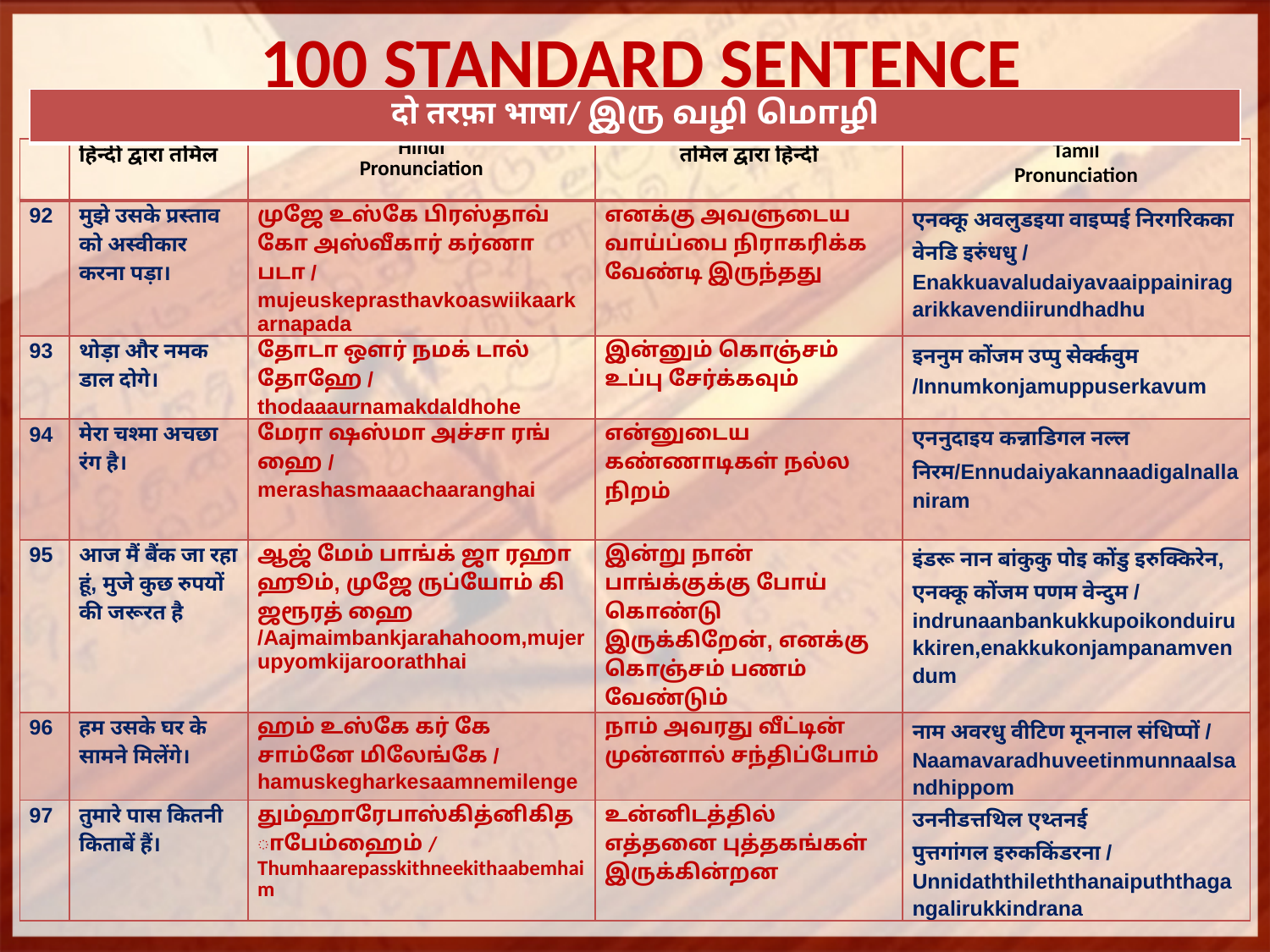

# 100 STANDARD SENTENCE
| दो तरफ़ा भाषा/ இரு வழி மொழி |
| --- |
|  | हिन्दी द्वारा तमिल | Hindi Pronunciation | तमिल द्वारा हिन्दी | Tamil Pronunciation |
| --- | --- | --- | --- | --- |
| 92 | मुझे उसके प्रस्ताव को अस्वीकार करना पड़ा। | முஜே உஸ்கே பிரஸ்தாவ் கோ அஸ்வீகார் கர்ணா படா / mujeuskeprasthavkoaswiikaarkarnapada | எனக்கு அவளுடைய வாய்ப்பை நிராகரிக்க வேண்டி இருந்தது | एनक्कू अवलुडइया वाइप्पई निरगरिकका वेनडि इरुंधधु / Enakkuavaludaiyavaaippainiragarikkavendiirundhadhu |
| 93 | थोड़ा और नमक डाल दोगे। | தோடா ஔர் நமக் டால் தோஹே / thodaaaurnamakdaldhohe | இன்னும் கொஞ்சம் உப்பு சேர்க்கவும் | इननुम कोंजम उप्पु सेर्क्कवुम /Innumkonjamuppuserkavum |
| 94 | मेरा चश्मा अचछा रंग है। | மேரா ஷஸ்மா அச்சா ரங் ஹை / merashasmaaachaaranghai | என்னுடைய கண்ணாடிகள் நல்ல நிறம் | एननुदाइय कन्नाडिगल नल्ल निरम/Ennudaiyakannaadigalnallaniram |
| 95 | आज मैं बैंक जा रहा हूं, मुजे कुछ रुपयों की जरूरत है | ஆஜ் மேம் பாங்க் ஜா ரஹா ஹூம், முஜே ருப்யோம் கி ஜரூரத் ஹை /Aajmaimbankjarahahoom,mujerupyomkijaroorathhai | இன்று நான் பாங்க்குக்கு போய் கொண்டு இருக்கிறேன், எனக்கு கொஞ்சம் பணம் வேண்டும் | इंडरू नान बांकुकु पोइ कोंडु इरुक्किरेन, एनक्कू कोंजम पणम वेन्दुम / indrunaanbankukkupoikonduirukkiren,enakkukonjampanamvendum |
| 96 | हम उसके घर के सामने मिलेंगे। | ஹம் உஸ்கே கர் கே சாம்னே மிலேங்கே / hamuskegharkesaamnemilenge | நாம் அவரது வீட்டின் முன்னால் சந்திப்போம் | नाम अवरधु वीटिण मूननाल संधिप्पों / Naamavaradhuveetinmunnaalsandhippom |
| 97 | तुमारे पास कितनी किताबें हैं। | தும்ஹாரேபாஸ்கித்னிகிதாபேம்ஹைம் / Thumhaarepasskithneekithaabemhaim | உன்னிடத்தில் எத்தனை புத்தகங்கள் இருக்கின்றன | उननीडत्तथिल एथ्तनई पुत्तगांगल इरुककिंडरना / Unnidaththileththanaipuththagangalirukkindrana |